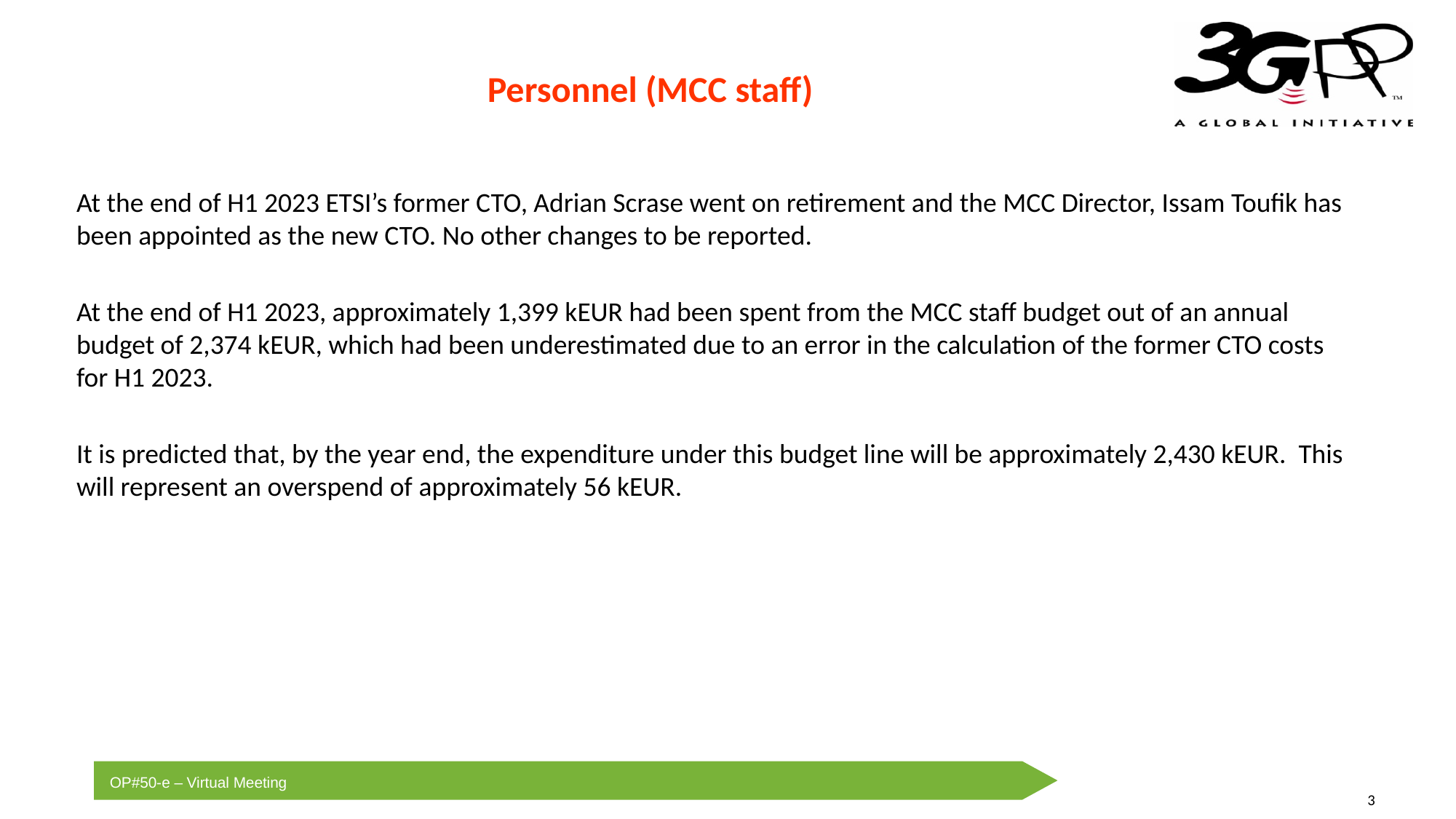

Personnel (MCC staff)

At the end of H1 2023 ETSI’s former CTO, Adrian Scrase went on retirement and the MCC Director, Issam Toufik has been appointed as the new CTO. No other changes to be reported.

At the end of H1 2023, approximately 1,399 kEUR had been spent from the MCC staff budget out of an annual budget of 2,374 kEUR, which had been underestimated due to an error in the calculation of the former CTO costs for H1 2023.

It is predicted that, by the year end, the expenditure under this budget line will be approximately 2,430 kEUR.  This will represent an overspend of approximately 56 kEUR.